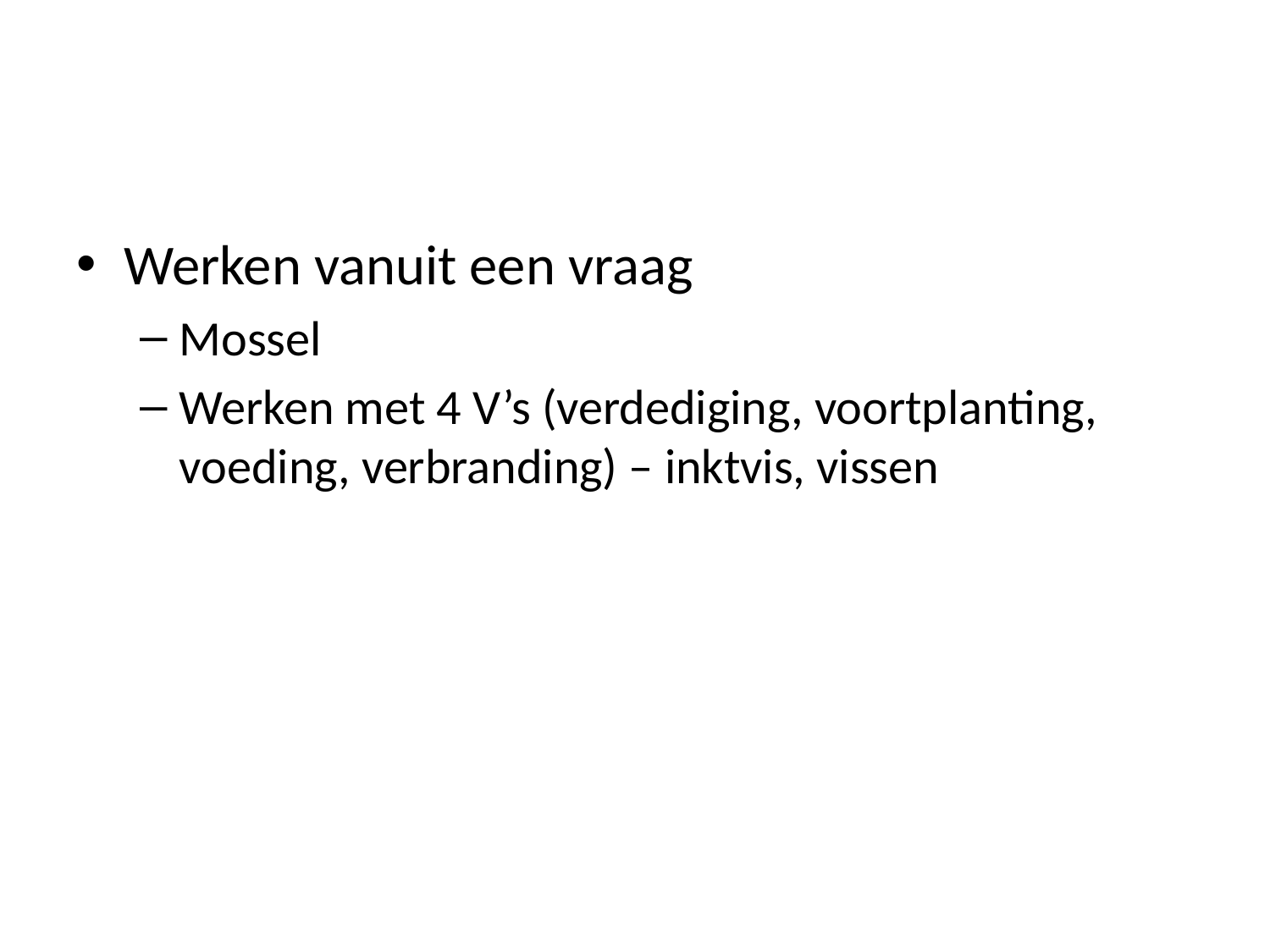

#
Werken vanuit een vraag
Mossel
Werken met 4 V’s (verdediging, voortplanting, voeding, verbranding) – inktvis, vissen